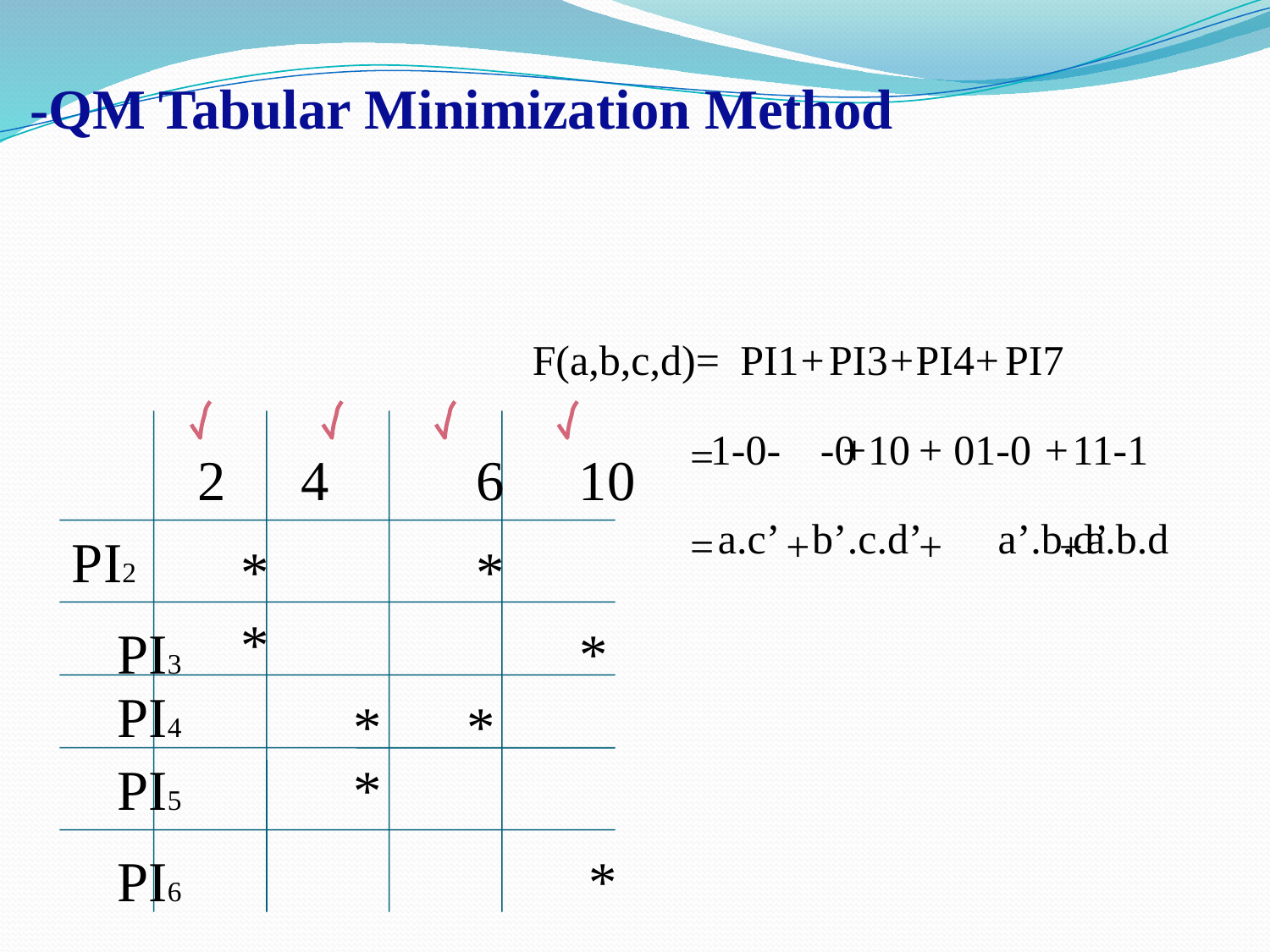

# -QM Tabular Minimization Method

F(a,b,c,d)=
PI1
+
PI3
+
PI4
+
PI7
1-0-
+
-0	10
+
01-0
+
11-1
=
a.c’
b’.c.d’
a’.b.d’
a.b.d
=
+
+
+

2
4
6
10

PI2
*
*

*
PI3
*

PI4
*
*

PI5
*

PI6
*